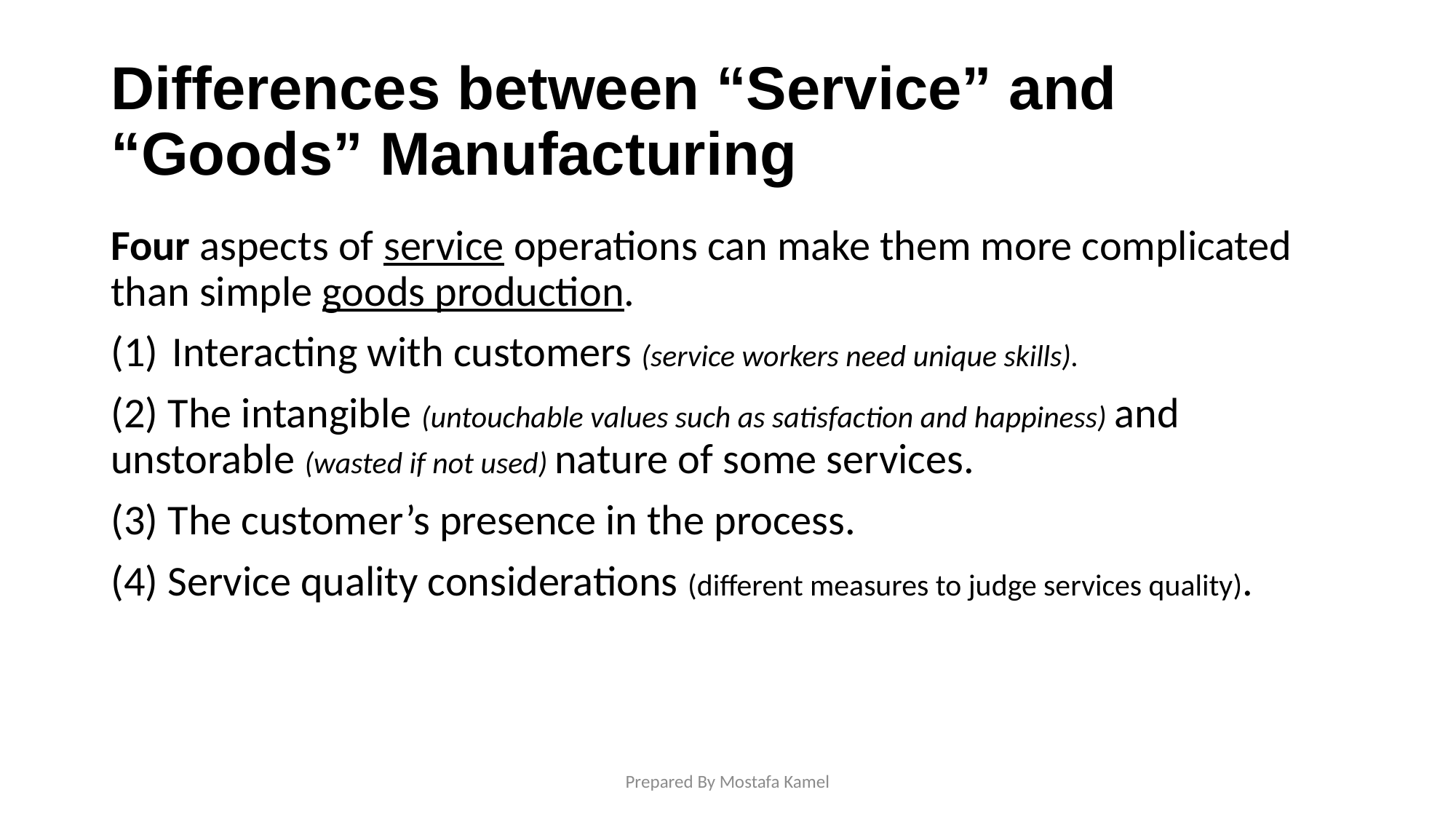

# Differences between “Service” and “Goods” Manufacturing
Four aspects of service operations can make them more complicated than simple goods production.
Interacting with customers (service workers need unique skills).
(2) The intangible (untouchable values such as satisfaction and happiness) and unstorable (wasted if not used) nature of some services.
(3) The customer’s presence in the process.
(4) Service quality considerations (different measures to judge services quality).
Prepared By Mostafa Kamel